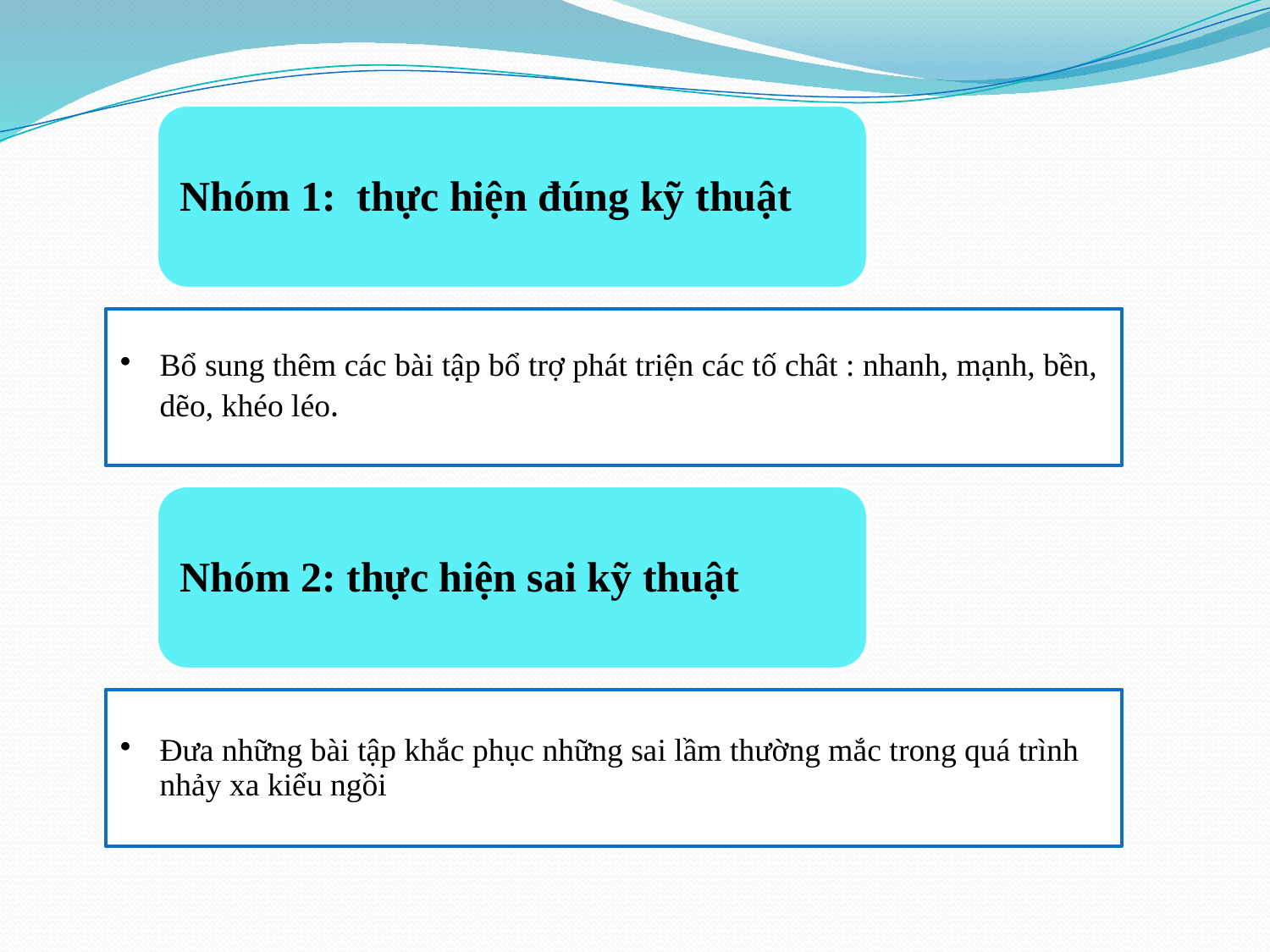

Nhóm 1:  thực hiện đúng kỹ thuật
Nhóm 2: thực hiện sai kỹ thuật
Bổ sung thêm các bài tập bổ trợ phát triện các tố chât : nhanh, mạnh, bền, dẽo, khéo léo.
Đưa những bài tập khắc phục những sai lầm thường mắc trong quá trình nhảy xa kiểu ngồi